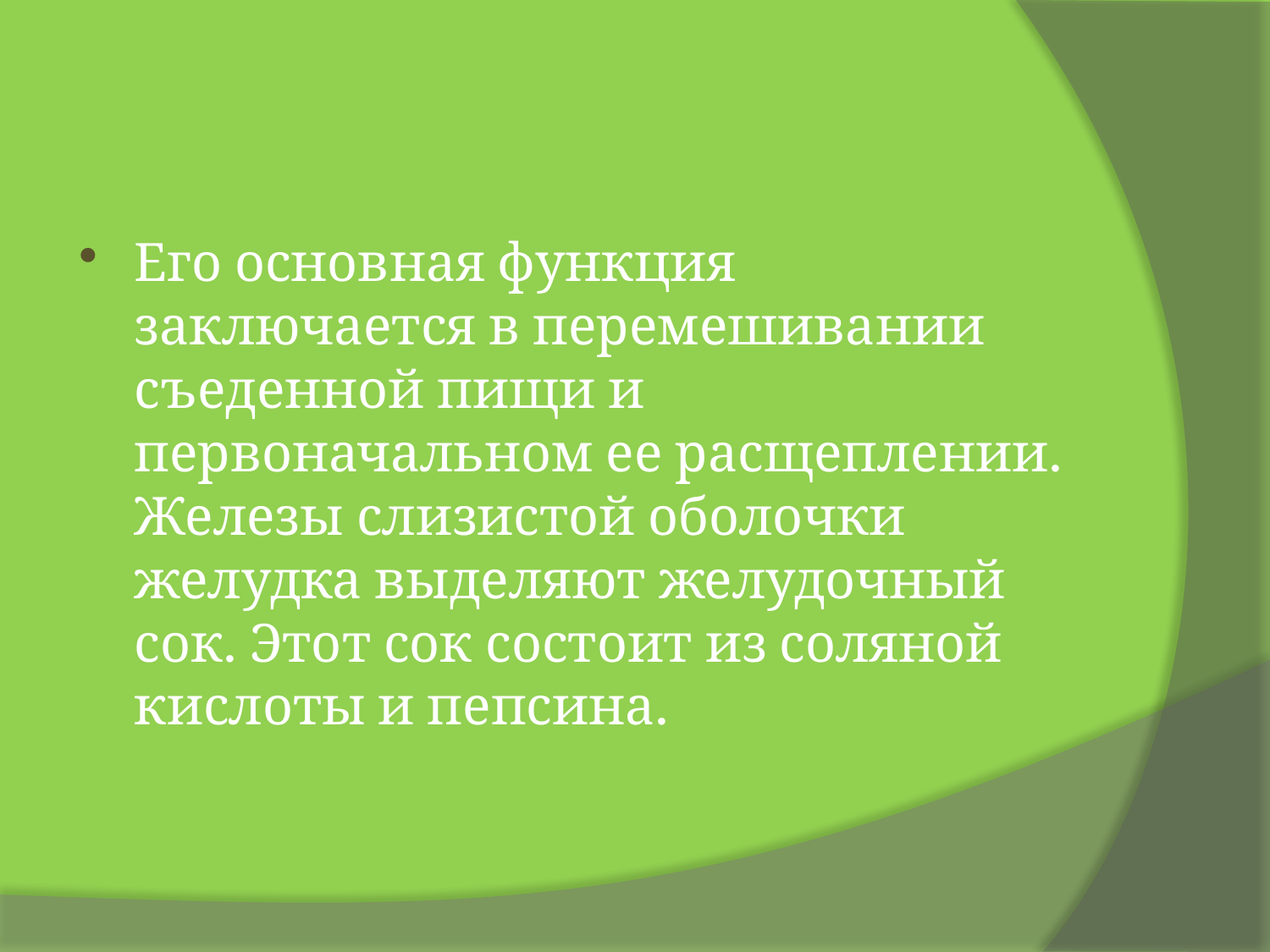

#
Его основная функция заключается в перемешивании съеденной пищи и первоначальном ее расщеплении. Железы слизистой оболочки желудка выделяют желудочный сок. Этот сок состоит из соляной кислоты и пепсина.